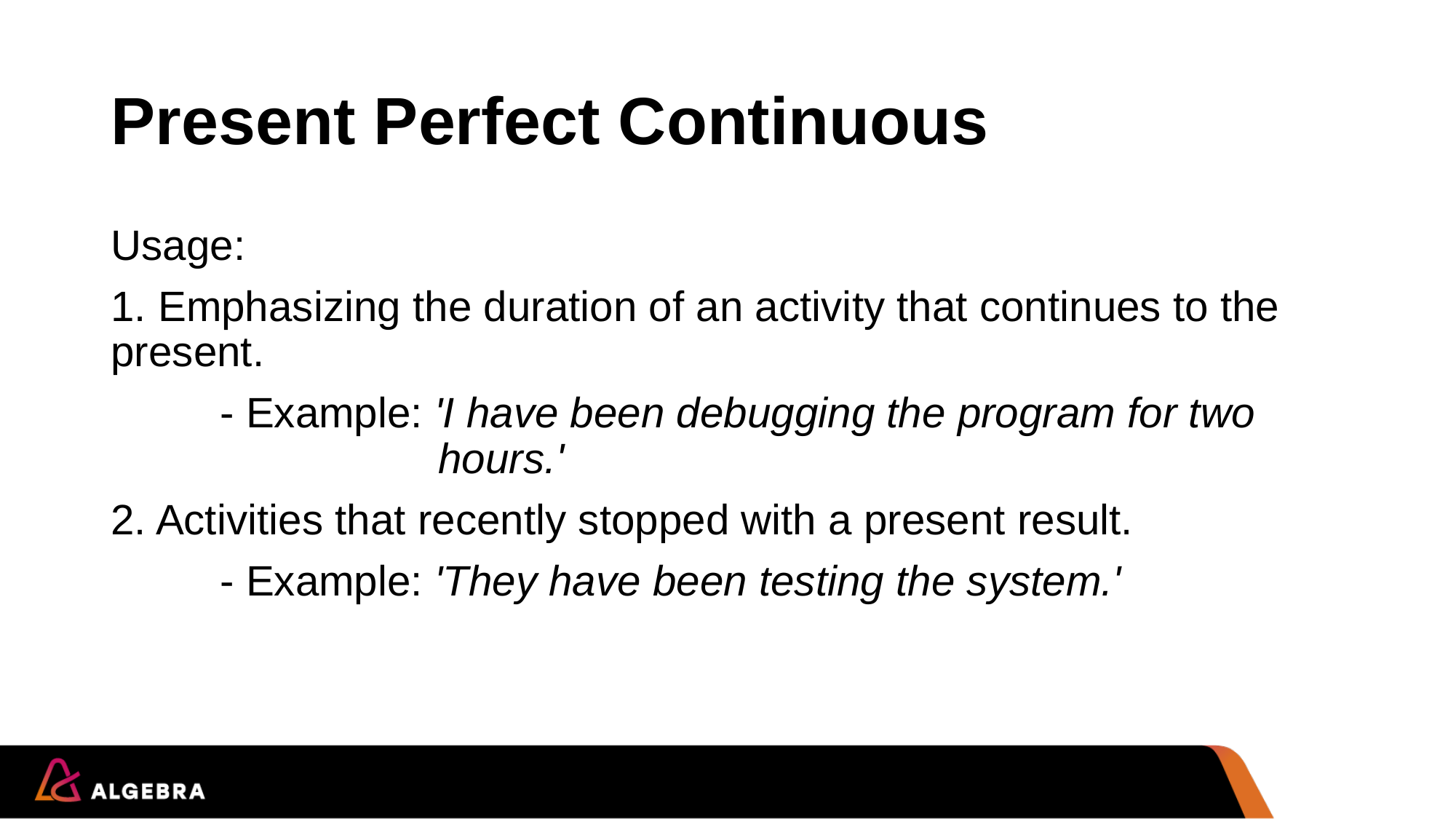

# Present Perfect Continuous
Usage:
1. Emphasizing the duration of an activity that continues to the present.
	- Example: 'I have been debugging the program for two 				hours.'
2. Activities that recently stopped with a present result.
	- Example: 'They have been testing the system.'